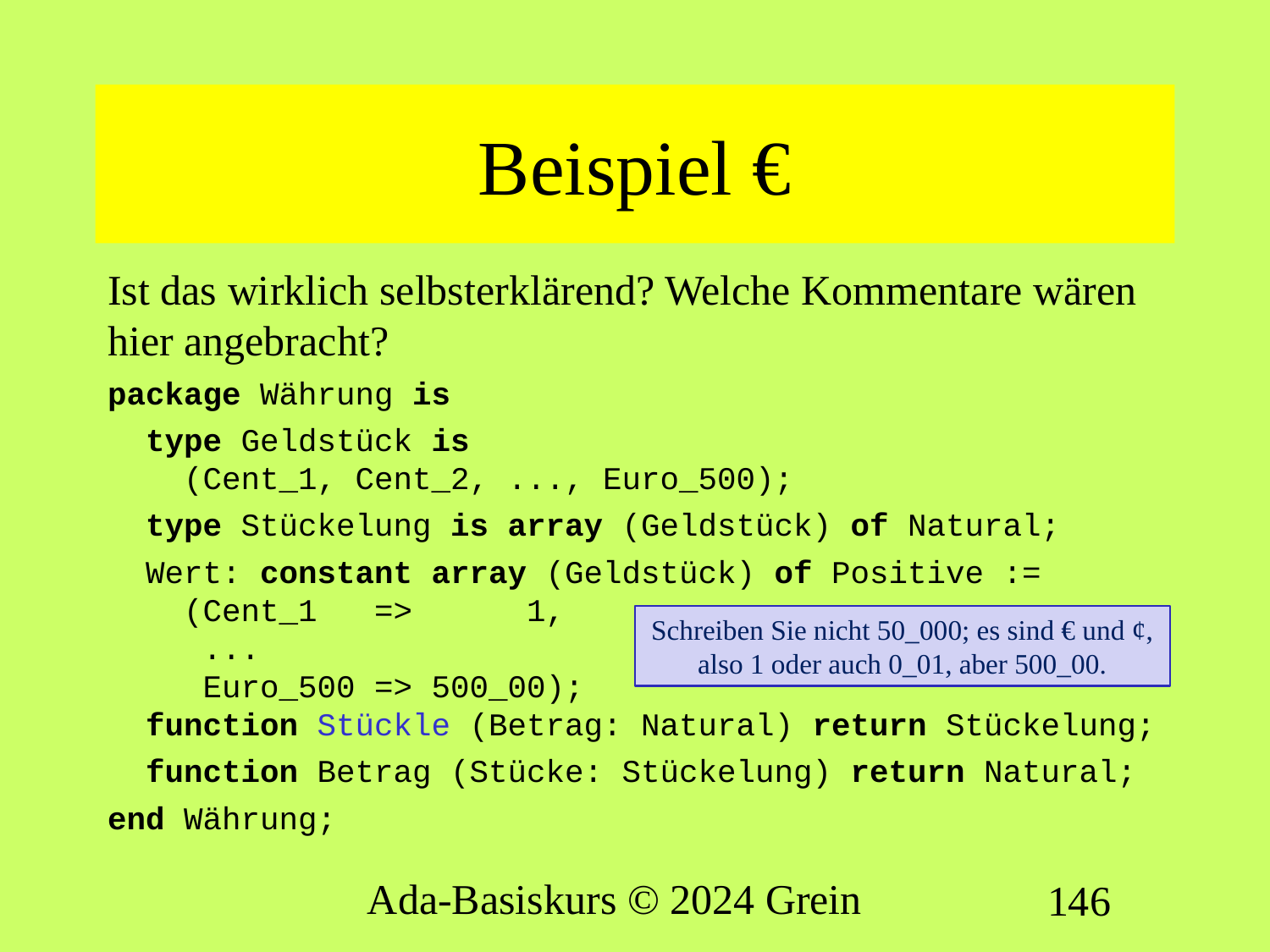

# Beispiel €
Ist das wirklich selbsterklärend? Welche Kommentare wären hier angebracht?
package Währung is
  type Geldstück is
    (Cent_1, Cent_2, ..., Euro_500);
  type Stückelung is array (Geldstück) of Natural;
  Wert: constant array (Geldstück) of Positive :=
    (Cent_1   =>      1,
     ...
     Euro_500 => 500_00);
  function Stückle (Betrag: Natural) return Stückelung;
  function Betrag (Stücke: Stückelung) return Natural;
end Währung;
Schreiben Sie nicht 50_000; es sind € und ¢, also 1 oder auch 0_01, aber 500_00.
Ada-Basiskurs © 2024 Grein
146